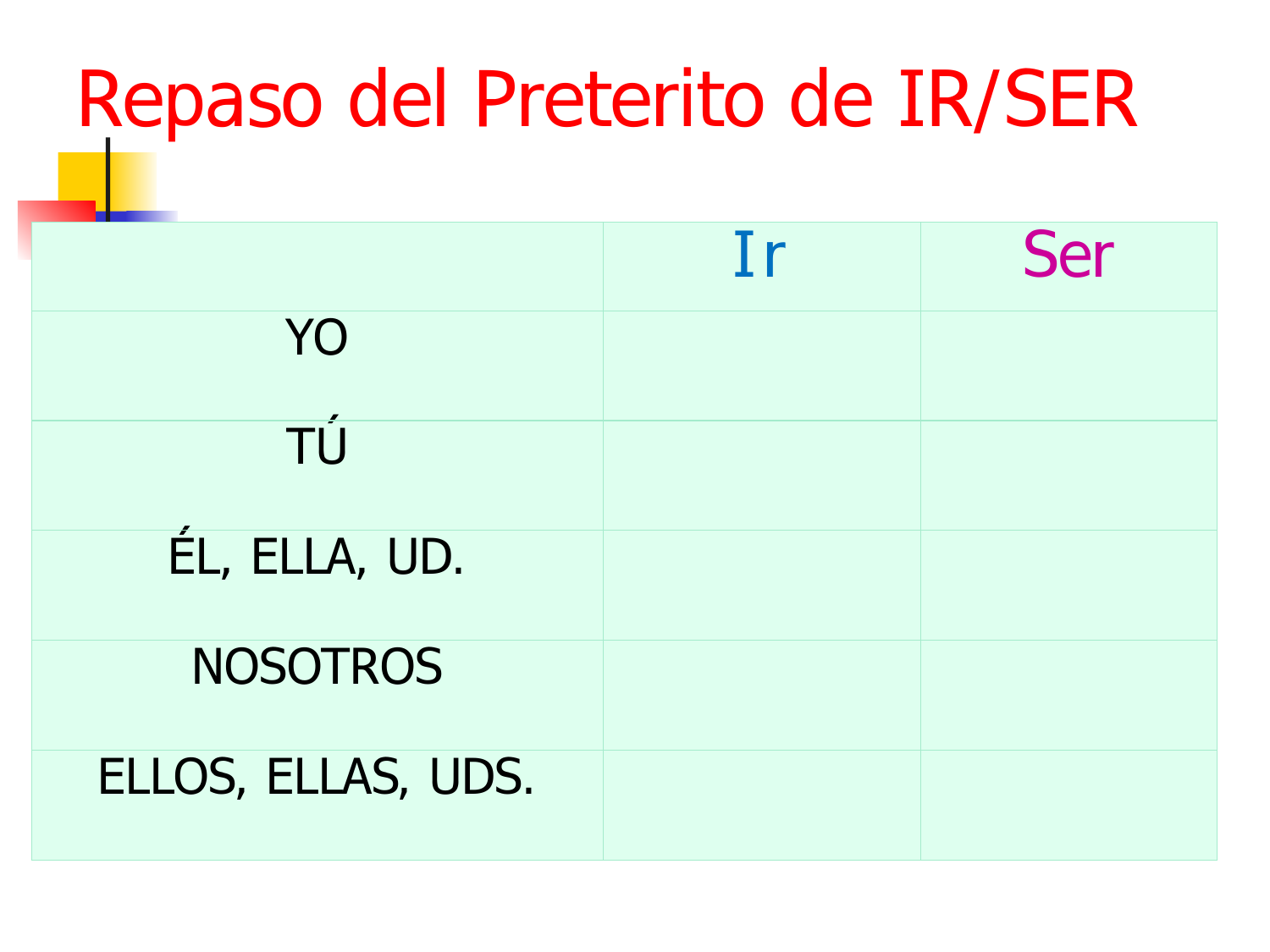

# Repaso del Preterito de IR/SER
|  | Ir | Ser |
| --- | --- | --- |
| YO |  |  |
| TÚ |  |  |
| ÉL, ELLA, UD. |  |  |
| NOSOTROS |  |  |
| ELLOS, ELLAS, UDS. |  |  |